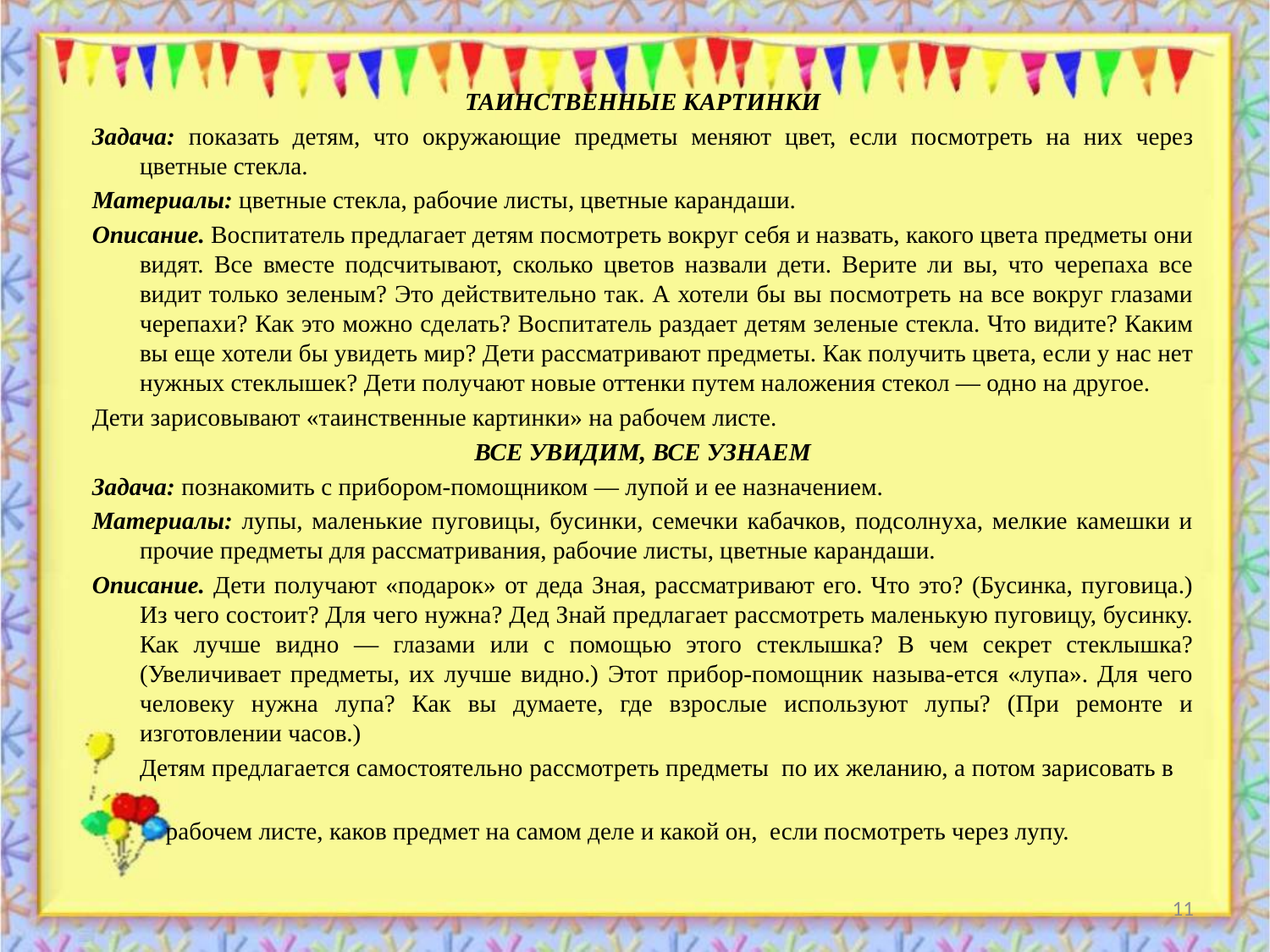

ТАИНСТВЕННЫЕ КАРТИНКИ
Задача: показать детям, что окружающие предметы меняют цвет, если посмотреть на них через цветные стекла.
Материалы: цветные стекла, рабочие листы, цветные карандаши.
Описание. Воспитатель предлагает детям посмотреть вокруг себя и назвать, какого цвета предметы они видят. Все вместе подсчитывают, сколько цветов назвали дети. Верите ли вы, что черепаха все видит только зеленым? Это действительно так. А хотели бы вы посмотреть на все вокруг глазами черепахи? Как это можно сделать? Воспитатель раздает детям зеленые стекла. Что видите? Каким вы еще хотели бы увидеть мир? Дети рассматривают предметы. Как получить цвета, если у нас нет нужных стеклышек? Дети получают новые оттенки путем наложения стекол — одно на другое.
Дети зарисовывают «таинственные картинки» на рабочем листе.
ВСЕ УВИДИМ, ВСЕ УЗНАЕМ
Задача: познакомить с прибором-помощником — лупой и ее назначением.
Материалы: лупы, маленькие пуговицы, бусинки, семечки кабачков, подсолнуха, мелкие камешки и прочие предметы для рассматривания, рабочие листы, цветные карандаши.
Описание. Дети получают «подарок» от деда Зная, рассматривают его. Что это? (Бусинка, пуговица.) Из чего состоит? Для чего нужна? Дед Знай предлагает рассмотреть маленькую пуговицу, бусинку. Как лучше видно — глазами или с помощью этого стеклышка? В чем секрет стеклышка? (Увеличивает предметы, их лучше видно.) Этот прибор-помощник называ-ется «лупа». Для чего человеку нужна лупа? Как вы думаете, где взрослые используют лупы? (При ремонте и изготовлении часов.)
	Детям предлагается самостоятельно рассмотреть предметы  по их желанию, а потом зарисовать в
            рабочем листе, каков предмет на самом деле и какой он,  если посмотреть через лупу.

11